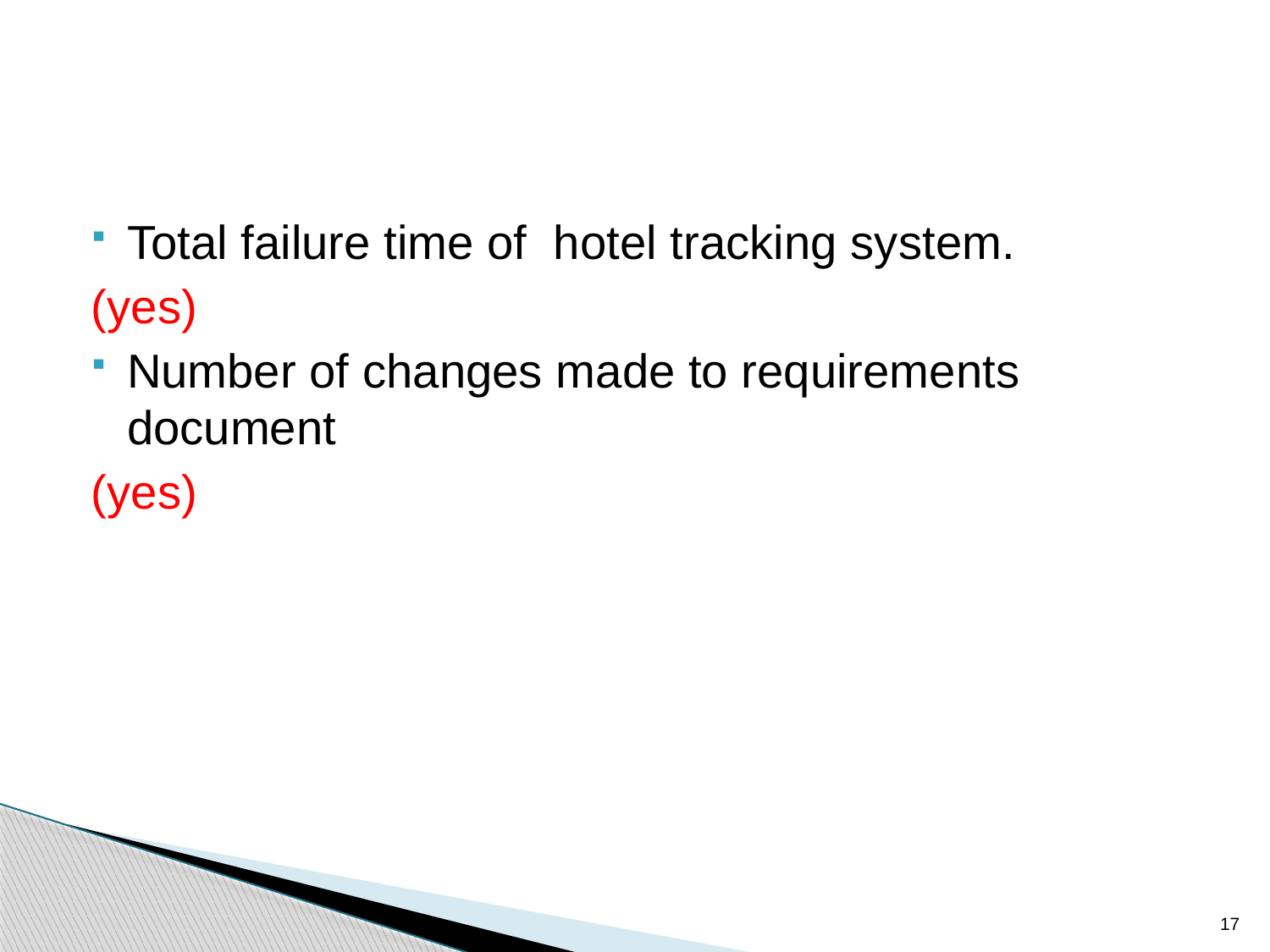

#
Total failure time of  hotel tracking system.
(yes)
Number of changes made to requirements document
(yes)

17